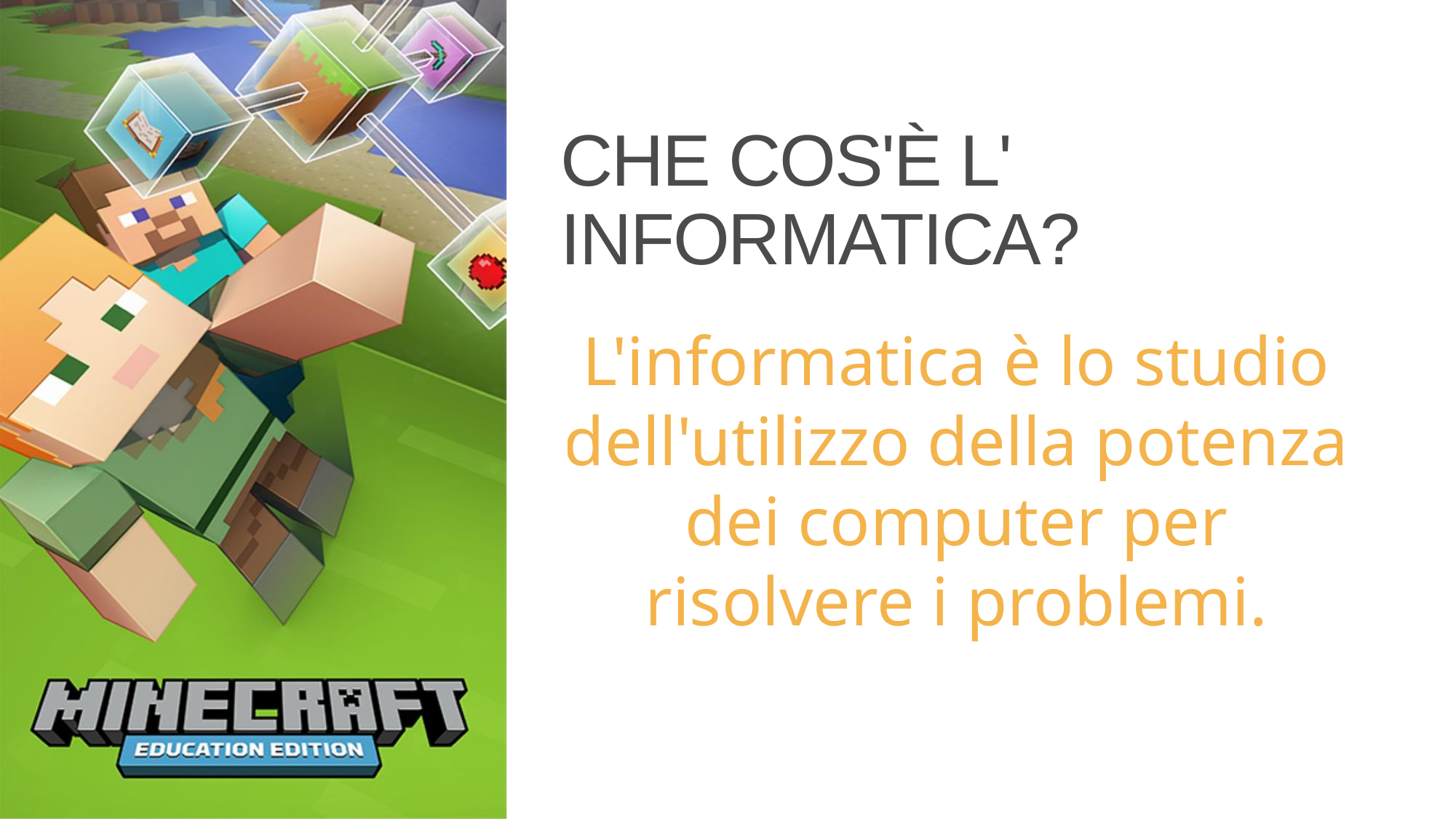

# Che cos'è l' informatica?
L'informatica è lo studio dell'utilizzo della potenza dei computer per risolvere i problemi.